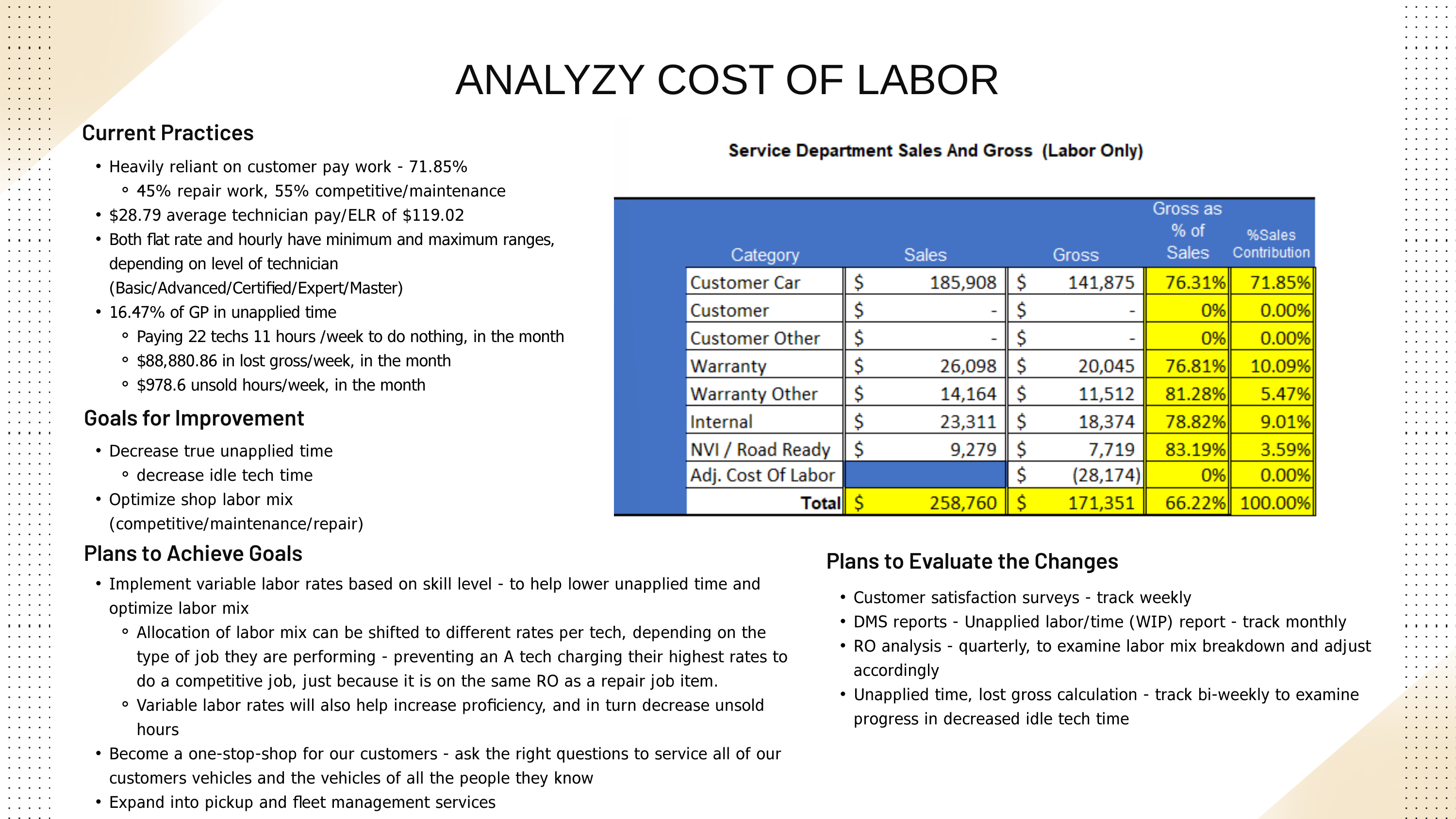

ANALYZY COST OF LABOR

Current Practices

Heavily reliant on customer pay work - 71.85%
45% repair work, 55% competitive/maintenance
$28.79 average technician pay/ELR of $119.02
Both flat rate and hourly have minimum and maximum ranges, depending on level of technician (Basic/Advanced/Certified/Expert/Master)
16.47% of GP in unapplied time
Paying 22 techs 11 hours /week to do nothing, in the month
$88,880.86 in lost gross/week, in the month
$978.6 unsold hours/week, in the month

Goals for Improvement

Decrease true unapplied time
decrease idle tech time
Optimize shop labor mix (competitive/maintenance/repair)
Plans to Achieve Goals
Plans to Evaluate the Changes
Implement variable labor rates based on skill level - to help lower unapplied time and optimize labor mix
Allocation of labor mix can be shifted to different rates per tech, depending on the type of job they are performing - preventing an A tech charging their highest rates to do a competitive job, just because it is on the same RO as a repair job item.
Variable labor rates will also help increase proficiency, and in turn decrease unsold hours
Become a one-stop-shop for our customers - ask the right questions to service all of our customers vehicles and the vehicles of all the people they know
Expand into pickup and fleet management services
Customer satisfaction surveys - track weekly
DMS reports - Unapplied labor/time (WIP) report - track monthly
RO analysis - quarterly, to examine labor mix breakdown and adjust accordingly
Unapplied time, lost gross calculation - track bi-weekly to examine progress in decreased idle tech time